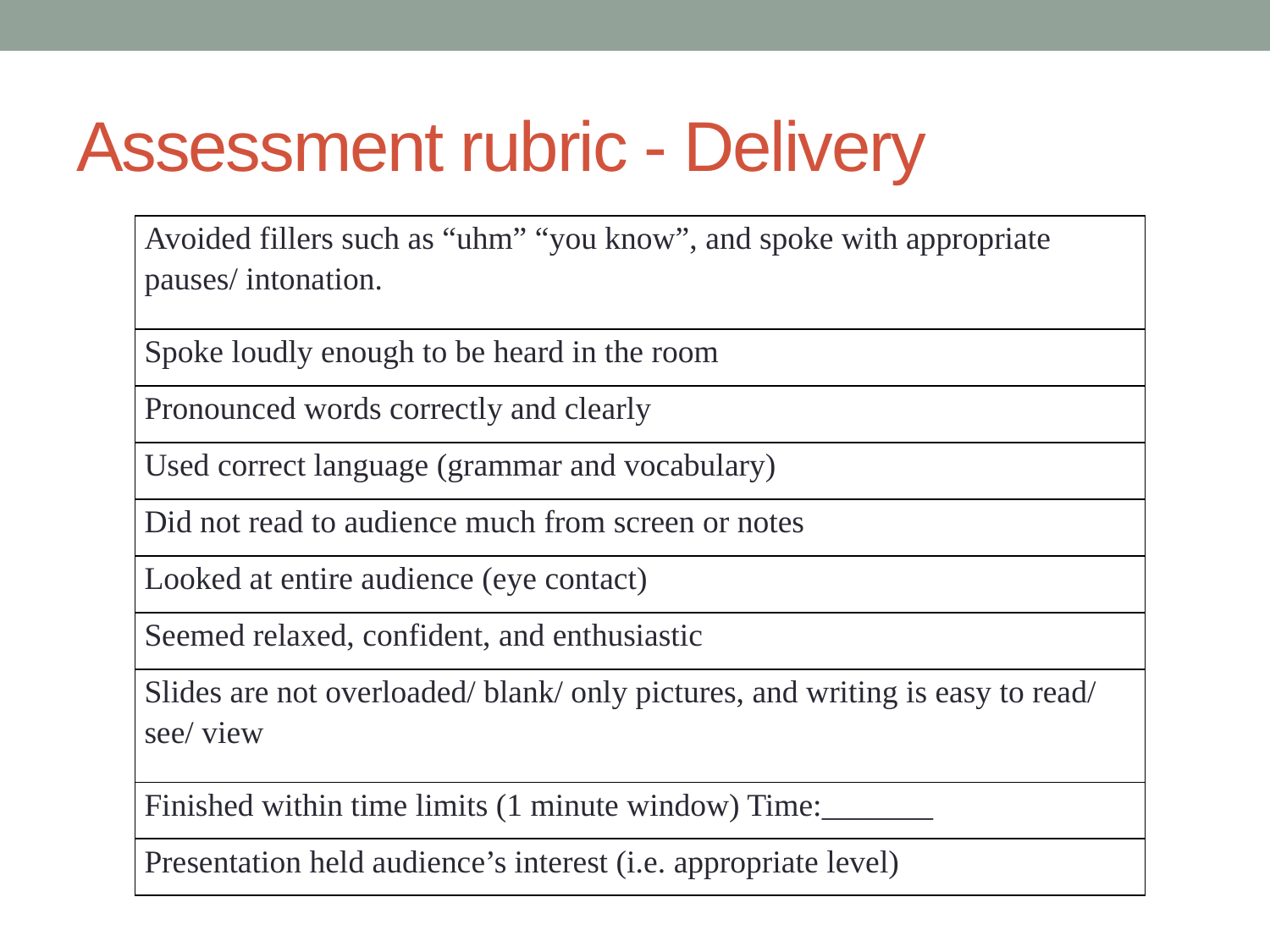

# Assessment rubric - Delivery
| Avoided fillers such as “uhm” “you know”, and spoke with appropriate pauses/ intonation. |
| --- |
| Spoke loudly enough to be heard in the room |
| Pronounced words correctly and clearly |
| Used correct language (grammar and vocabulary) |
| Did not read to audience much from screen or notes |
| Looked at entire audience (eye contact) |
| Seemed relaxed, confident, and enthusiastic |
| Slides are not overloaded/ blank/ only pictures, and writing is easy to read/ see/ view |
| Finished within time limits (1 minute window) Time:\_\_\_\_\_\_\_ |
| Presentation held audience’s interest (i.e. appropriate level) |